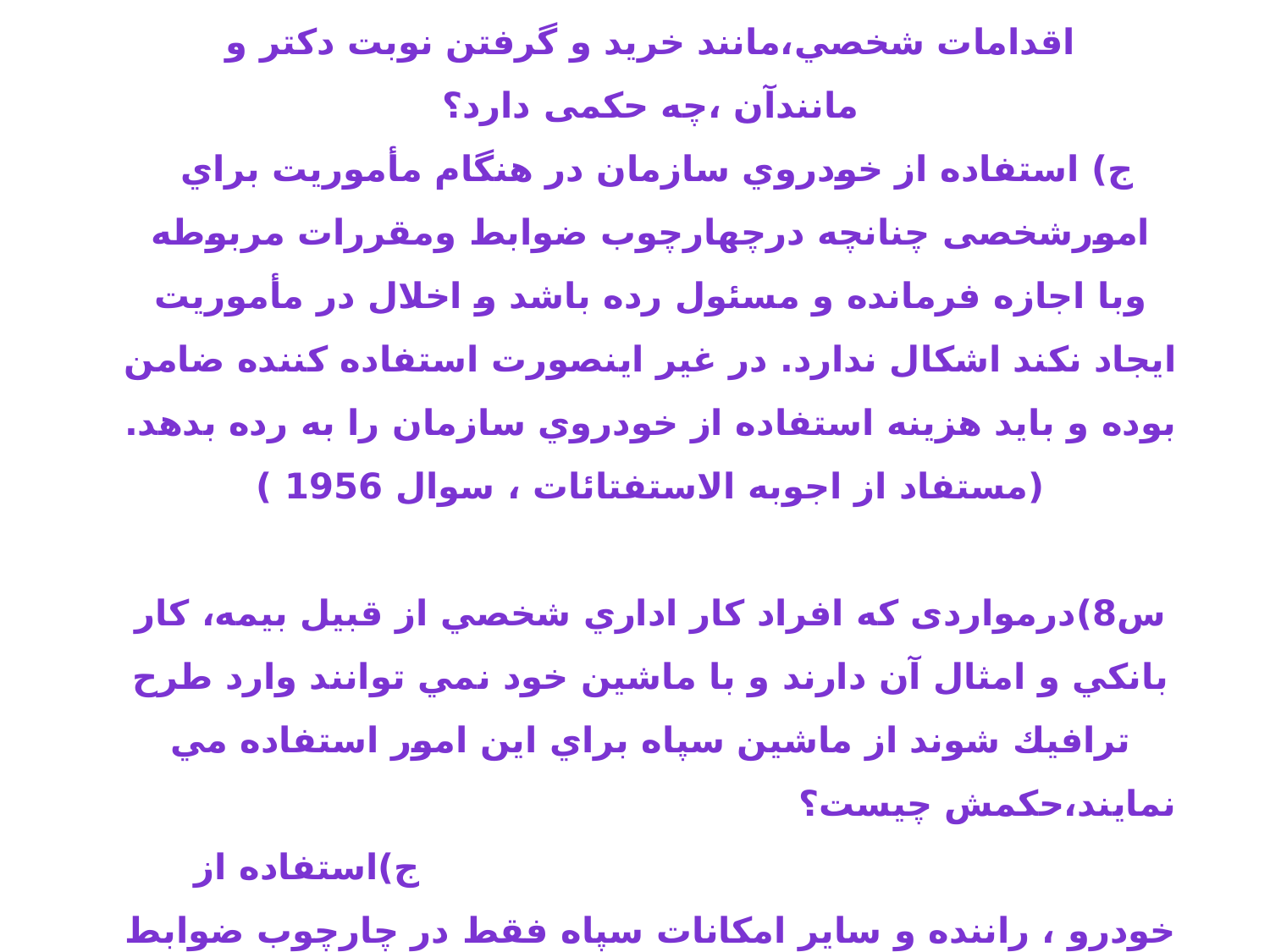

4/1-استفاده شخصی  از خودروي سازمان
س7) استفاده از خودروي سازمان در هنگام مأموريت براي اقدامات شخصي،مانند خريد و گرفتن نوبت دكتر و مانندآن ،چه حکمی دارد؟
ج) استفاده از خودروي سازمان در هنگام مأموريت براي  امورشخصی چنانچه درچهارچوب ضوابط ومقررات مربوطه وبا اجازه فرمانده و مسئول رده باشد و اخلال در مأموريت ايجاد نكند اشكال ندارد. در غير اينصورت استفاده كننده ضامن بوده و بايد هزينه استفاده از خودروي سازمان را به رده بدهد. (مستفاد از اجوبه الاستفتائات ، سوال 1956 )

س8)درمواردی که افراد كار اداري شخصي از قبيل بيمه، كار بانكي و امثال آن دارند و با ماشين خود نمي توانند وارد طرح ترافيك شوند از ماشين سپاه براي اين امور استفاده مي نمايند،حکمش چیست؟                                                                                                                ج)استفاده از خودرو ، راننده و ساير امكانات سپاه فقط در چارچوب ضوابط و مقررات جايز است ، و يا با اذن كسي كه شرعاً و قانوناً حق اذن دارد ، و در غير اين صورت جايز نيست.